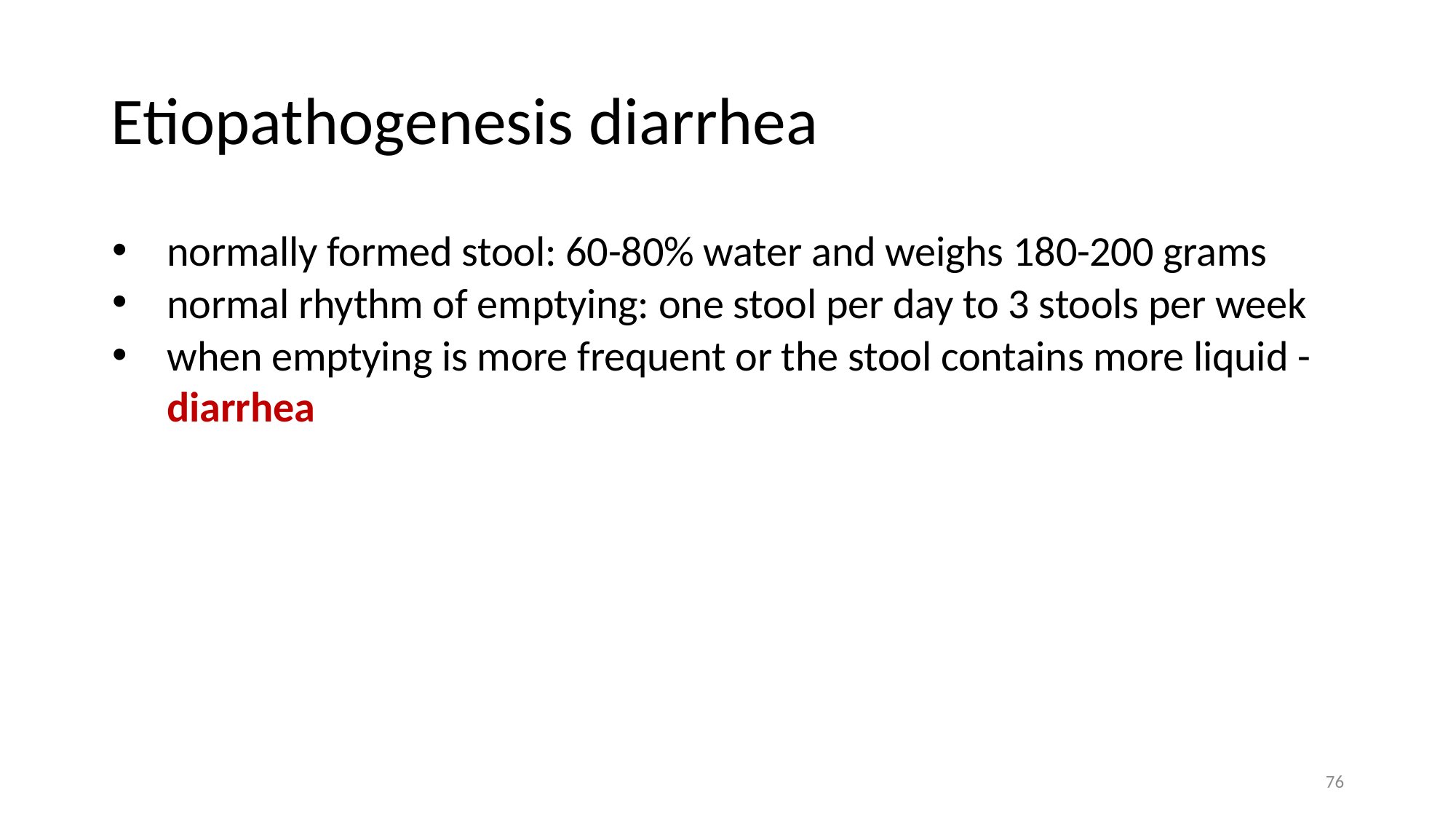

# Etiopathogenesis diarrhea
normally formed stool: 60-80% water and weighs 180-200 grams
normal rhythm of emptying: one stool per day to 3 stools per week
when emptying is more frequent or the stool contains more liquid - diarrhea

76